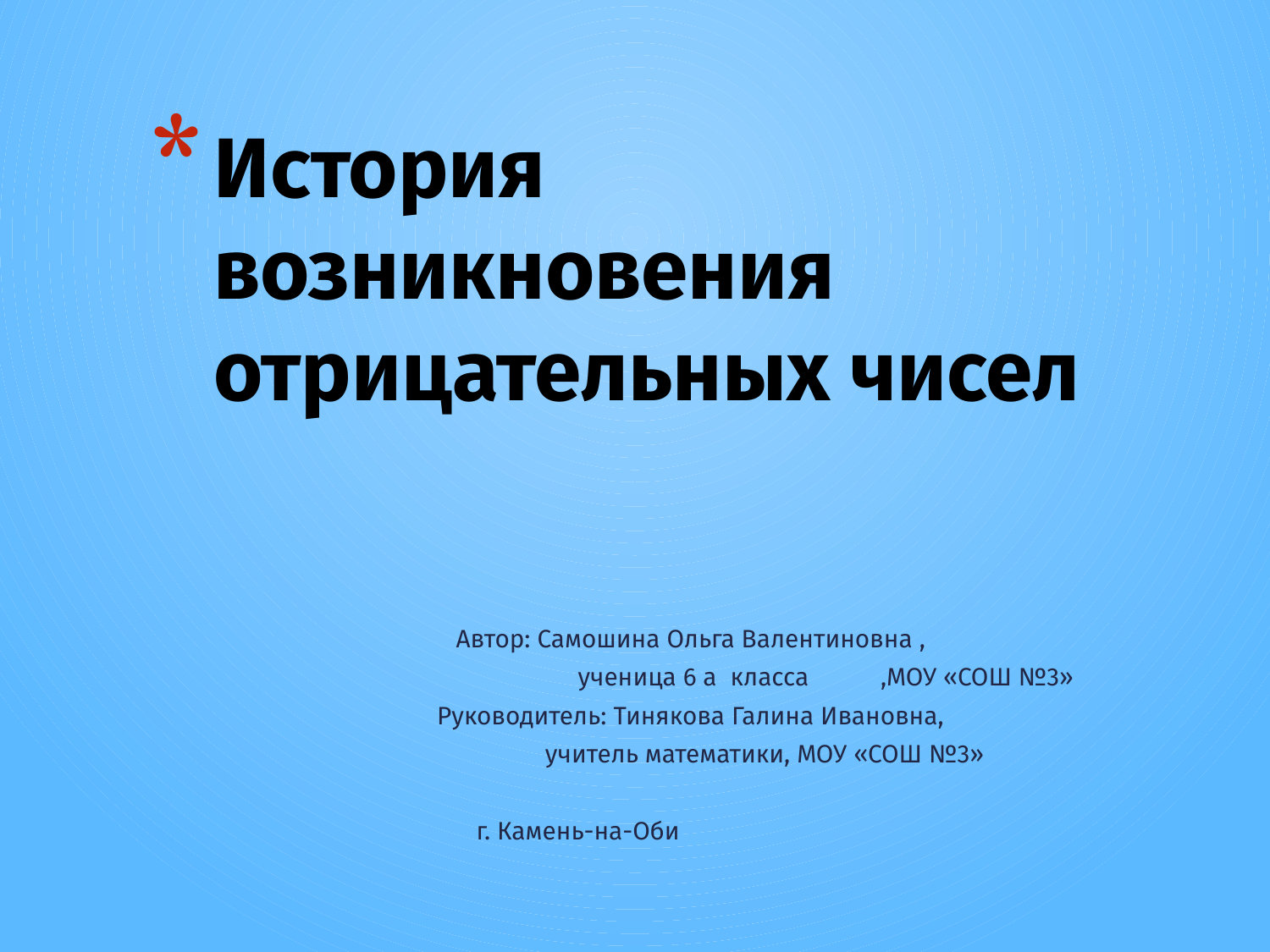

# История возникновения отрицательных чисел
                                               Автор: Самошина Ольга Валентиновна ,
                                                                 ученица 6 а  класса	,МОУ «СОШ №3»
	                                Руководитель: Тинякова Галина Ивановна,
	                                                учитель математики, МОУ «СОШ №3»

                                                  г. Камень-на-Оби